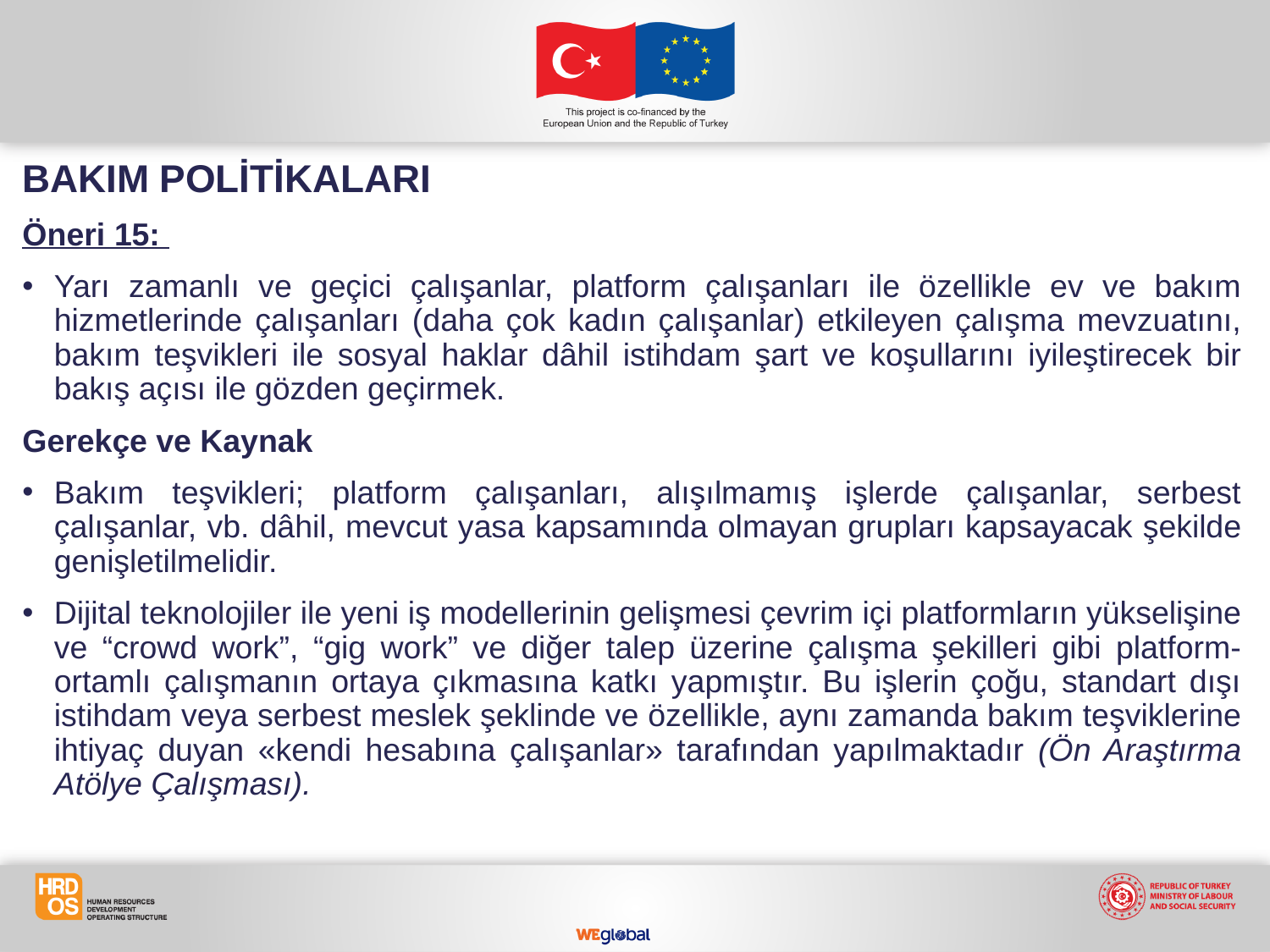

BAKIM POLİTİKALARI
Öneri 15:
Yarı zamanlı ve geçici çalışanlar, platform çalışanları ile özellikle ev ve bakım hizmetlerinde çalışanları (daha çok kadın çalışanlar) etkileyen çalışma mevzuatını, bakım teşvikleri ile sosyal haklar dâhil istihdam şart ve koşullarını iyileştirecek bir bakış açısı ile gözden geçirmek.
Gerekçe ve Kaynak
Bakım teşvikleri; platform çalışanları, alışılmamış işlerde çalışanlar, serbest çalışanlar, vb. dâhil, mevcut yasa kapsamında olmayan grupları kapsayacak şekilde genişletilmelidir.
Dijital teknolojiler ile yeni iş modellerinin gelişmesi çevrim içi platformların yükselişine ve “crowd work”, “gig work” ve diğer talep üzerine çalışma şekilleri gibi platform-ortamlı çalışmanın ortaya çıkmasına katkı yapmıştır. Bu işlerin çoğu, standart dışı istihdam veya serbest meslek şeklinde ve özellikle, aynı zamanda bakım teşviklerine ihtiyaç duyan «kendi hesabına çalışanlar» tarafından yapılmaktadır (Ön Araştırma Atölye Çalışması).